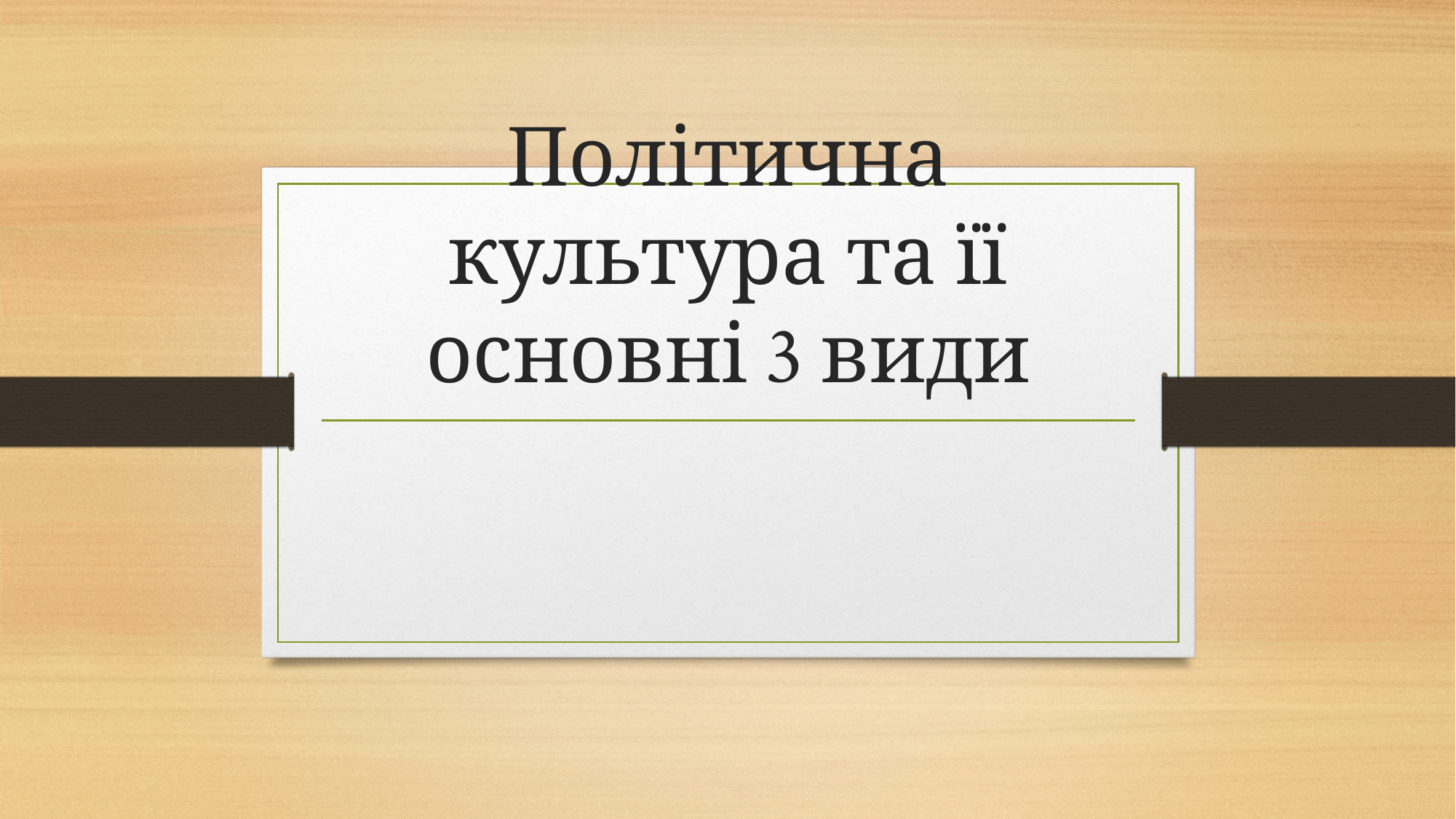

# Політична культура та її основні 3 види